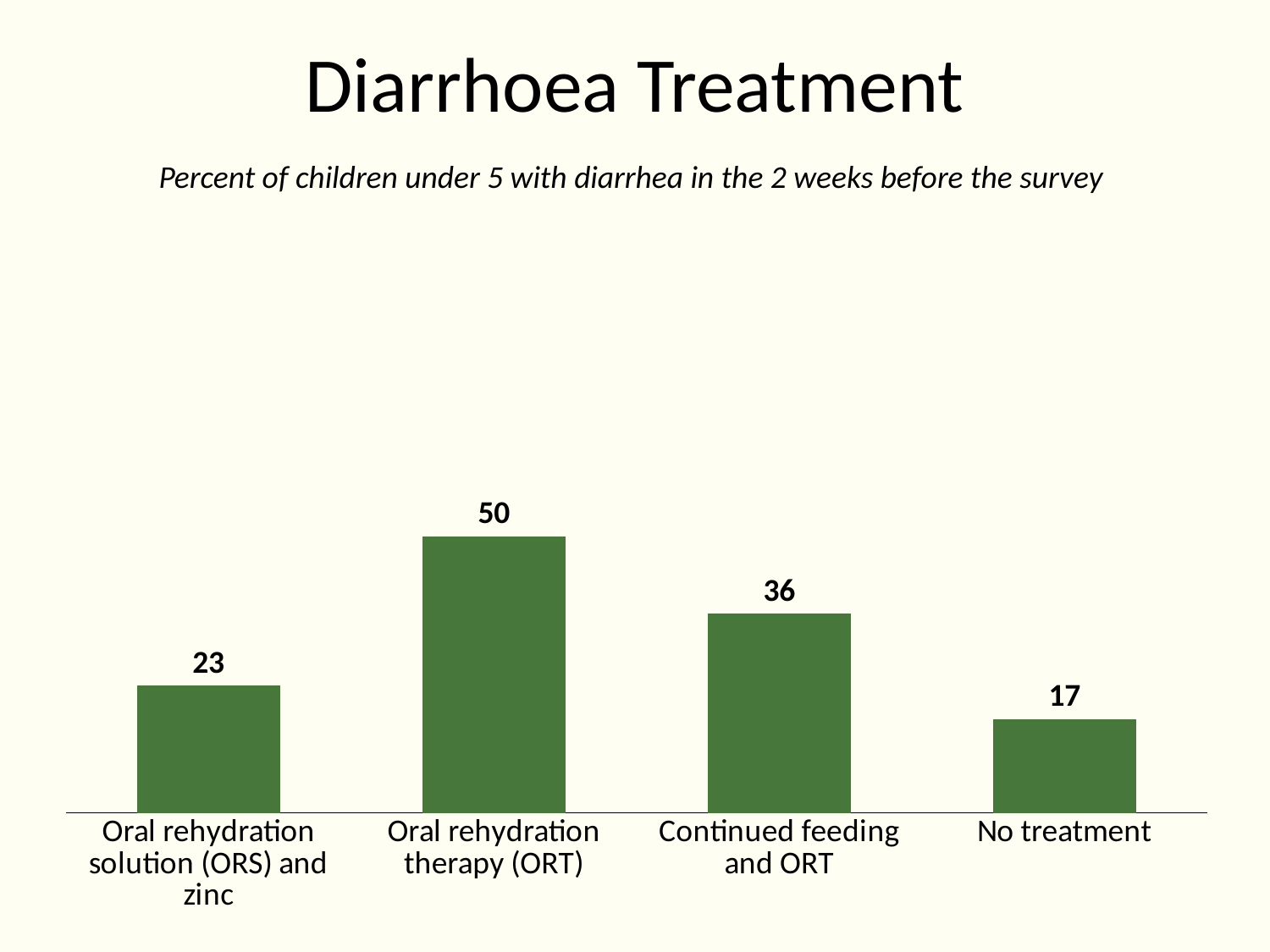

# Diarrhoea Treatment
Percent of children under 5 with diarrhea in the 2 weeks before the survey

### Chart

| Category | Series 1 |
|---|---|
| Oral rehydration solution (ORS) and zinc | 23.0 |
| Oral rehydration therapy (ORT) | 50.0 |
| Continued feeding and ORT | 36.0 |
| No treatment | 17.0 |